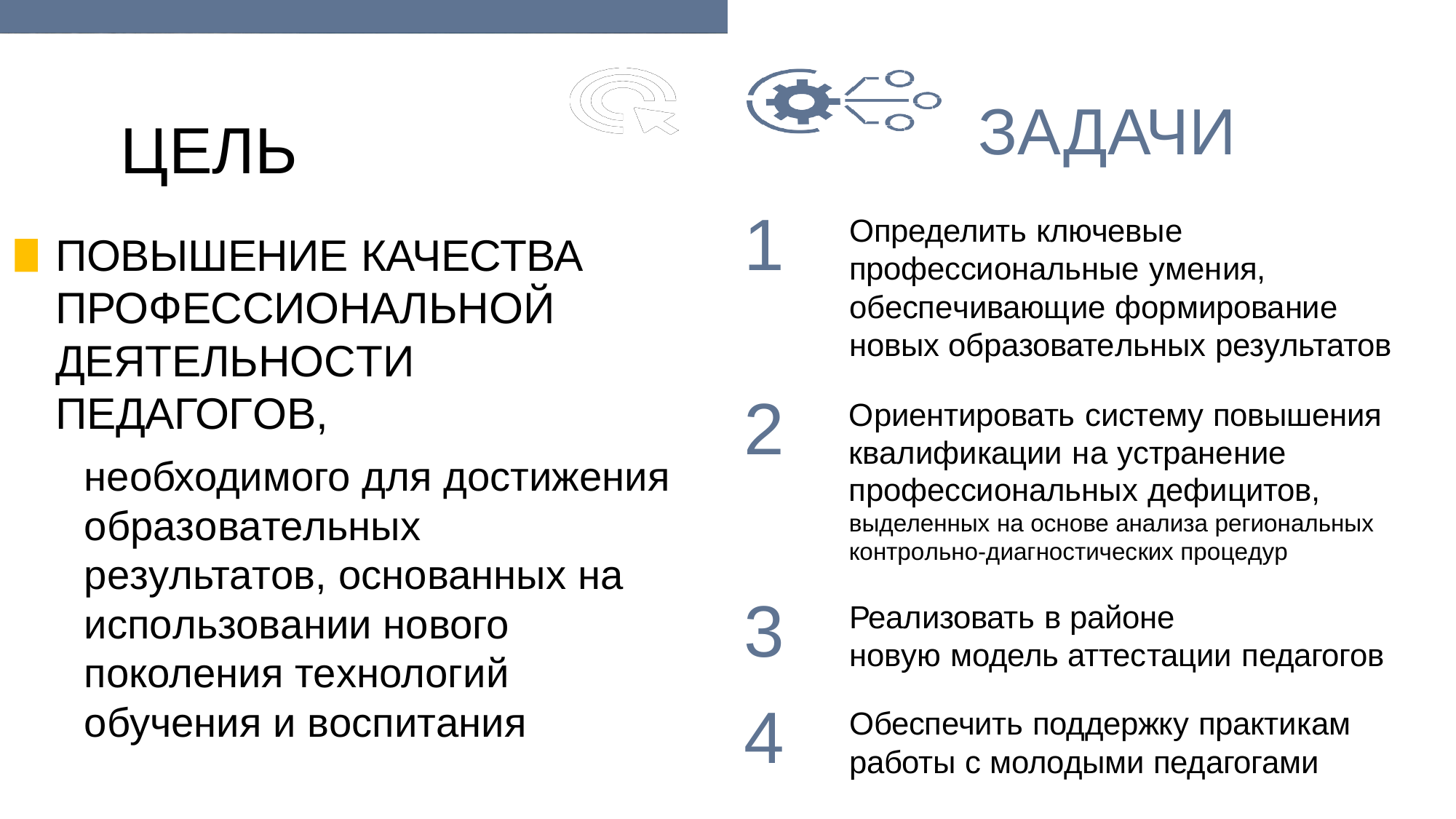

ЗАДАЧИ

Определить ключевые профессиональные умения, обеспечивающие формирование новых образовательных результатов
ЦЕЛЬ

1
ПОВЫШЕНИЕ КАЧЕСТВА ПРОФЕССИОНАЛЬНОЙ ДЕЯТЕЛЬНОСТИ ПЕДАГОГОВ,

необходимого для достижения образовательных результатов, основанных на использовании нового поколения технологий обучения и воспитания

2
Ориентировать систему повышения квалификации на устранение профессиональных дефицитов, выделенных на основе анализа региональных контрольно-диагностических процедур
3

4
Реализовать в районе
новую модель аттестации педагогов
Обеспечить поддержку практикам работы с молодыми педагогами